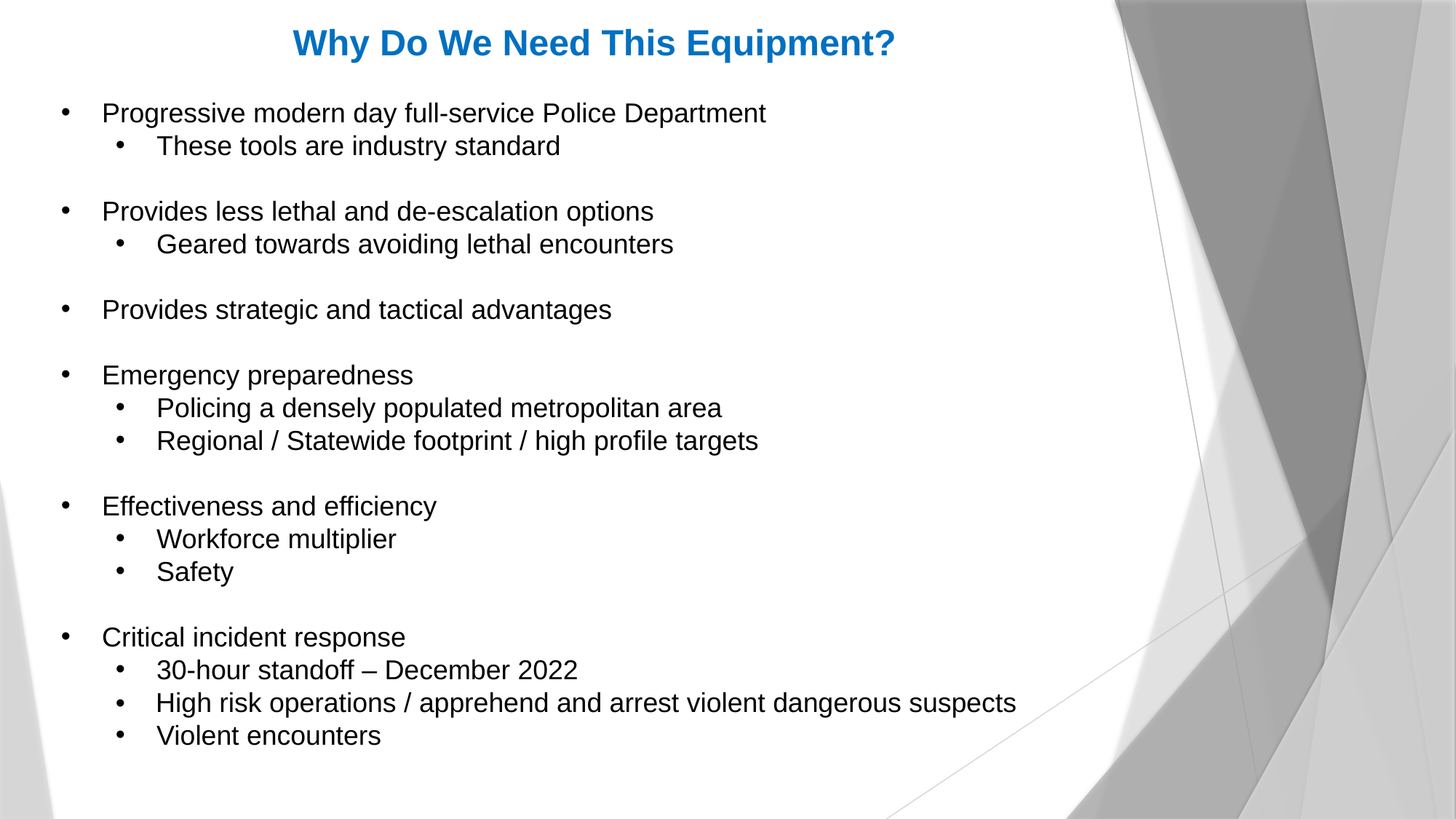

Why Do We Need This Equipment?

Progressive modern day full-service Police Department
These tools are industry standard

Provides less lethal and de-escalation options
Geared towards avoiding lethal encounters

Provides strategic and tactical advantages

Emergency preparedness
Policing a densely populated metropolitan area
Regional / Statewide footprint / high profile targets

Effectiveness and efficiency
Workforce multiplier
Safety

Critical incident response
30-hour standoff – December 2022
•    High risk operations / apprehend and arrest violent dangerous suspects
Violent encounters